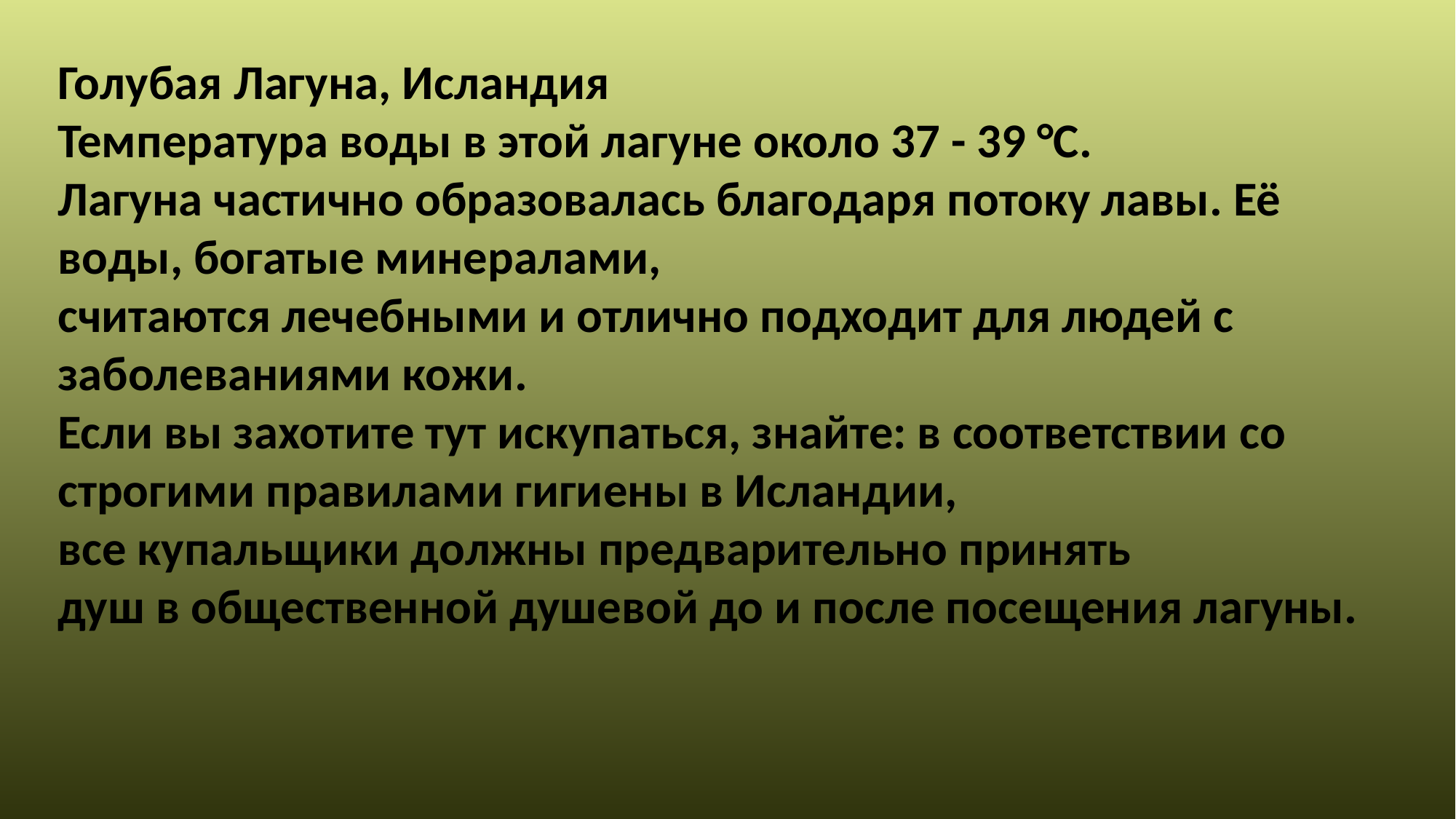

Голубая Лагуна, Исландия
Температура воды в этой лагуне около 37 - 39 °C.
Лагуна частично образовалась благодаря потоку лавы. Её воды, богатые минералами,
считаются лечебными и отлично подходит для людей с заболеваниями кожи.
Если вы захотите тут искупаться, знайте: в соответствии со строгими правилами гигиены в Исландии,
все купальщики должны предварительно принять
душ в общественной душевой до и после посещения лагуны.